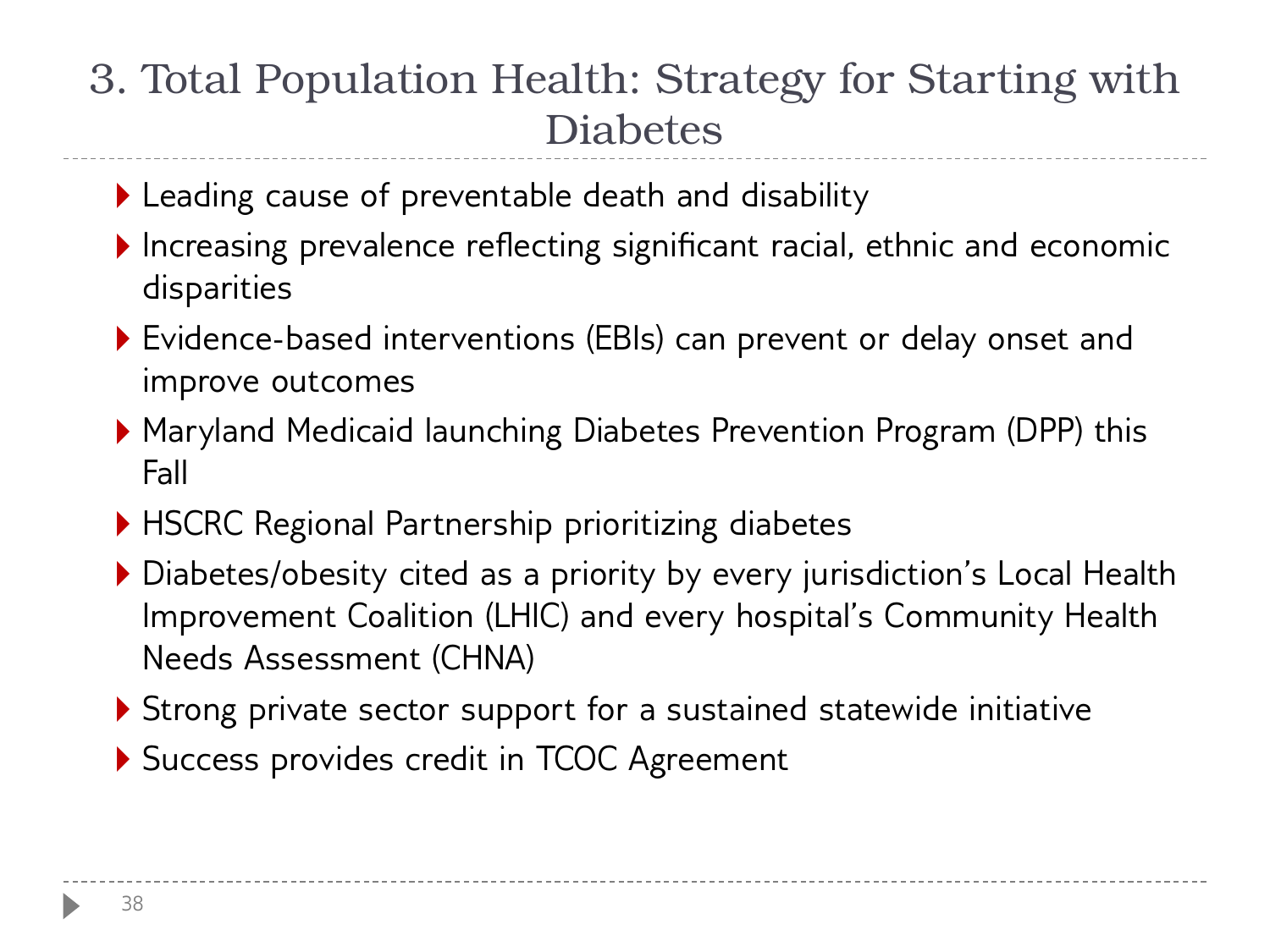

# 3. Total Population Health: Strategy for Starting with Diabetes
Leading cause of preventable death and disability
Increasing prevalence reflecting significant racial, ethnic and economic disparities
Evidence-based interventions (EBIs) can prevent or delay onset and improve outcomes
Maryland Medicaid launching Diabetes Prevention Program (DPP) this Fall
HSCRC Regional Partnership prioritizing diabetes
Diabetes/obesity cited as a priority by every jurisdiction’s Local Health Improvement Coalition (LHIC) and every hospital’s Community Health Needs Assessment (CHNA)
Strong private sector support for a sustained statewide initiative
Success provides credit in TCOC Agreement